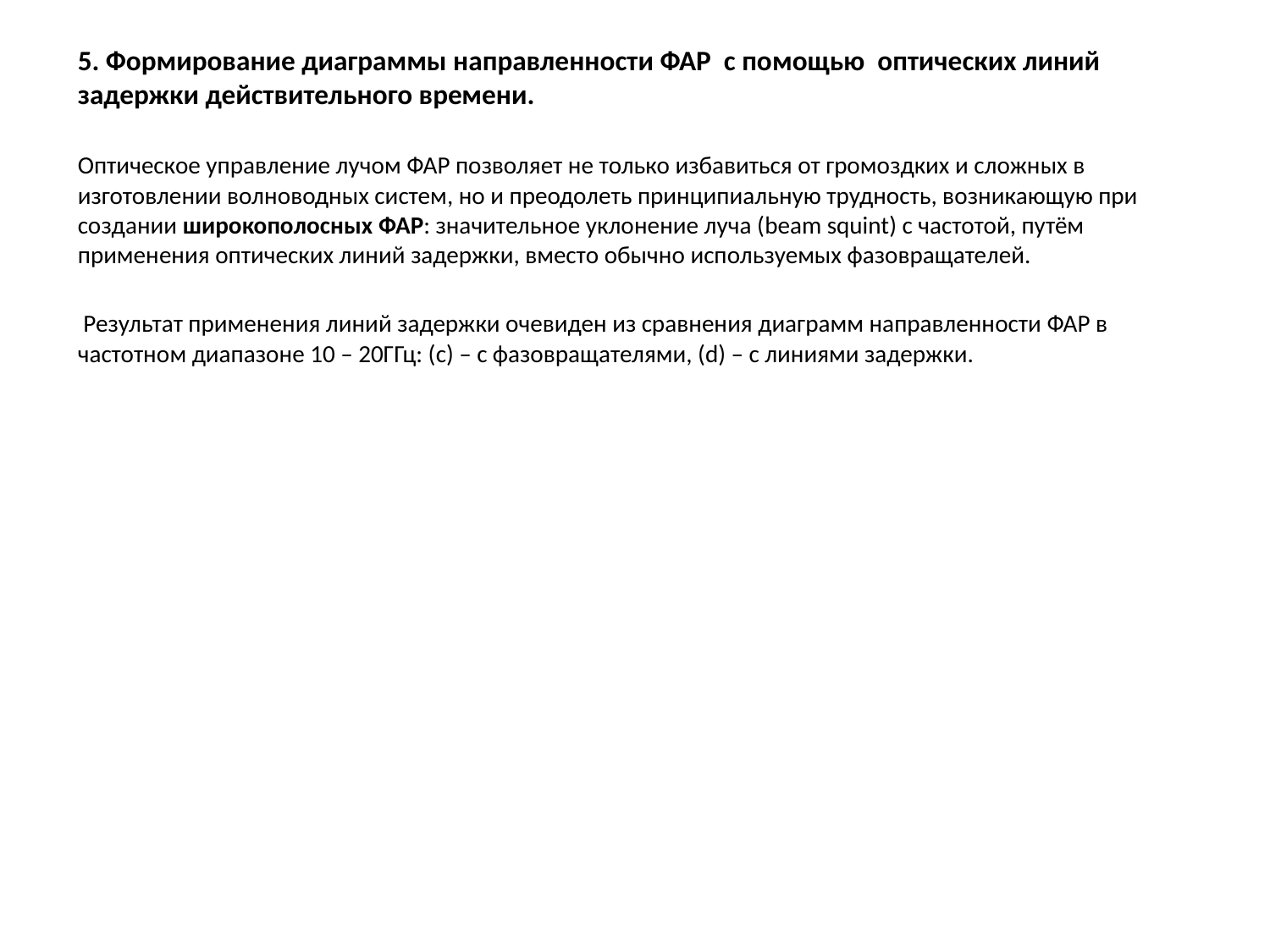

5. Формирование диаграммы направленности ФАР  с помощью  оптических линий задержки действительного времени.

Оптическое управление лучом ФАР позволяет не только избавиться от громоздких и сложных в изготовлении волноводных систем, но и преодолеть принципиальную трудность, возникающую при создании широкополосных ФАР: значительное уклонение луча (beam squint) с частотой, путём применения оптических линий задержки, вместо обычно используемых фазовращателей.

 Результат применения линий задержки очевиден из сравнения диаграмм направленности ФАР в частотном диапазоне 10 – 20ГГц: (c) – с фазовращателями, (d) – с линиями задержки.